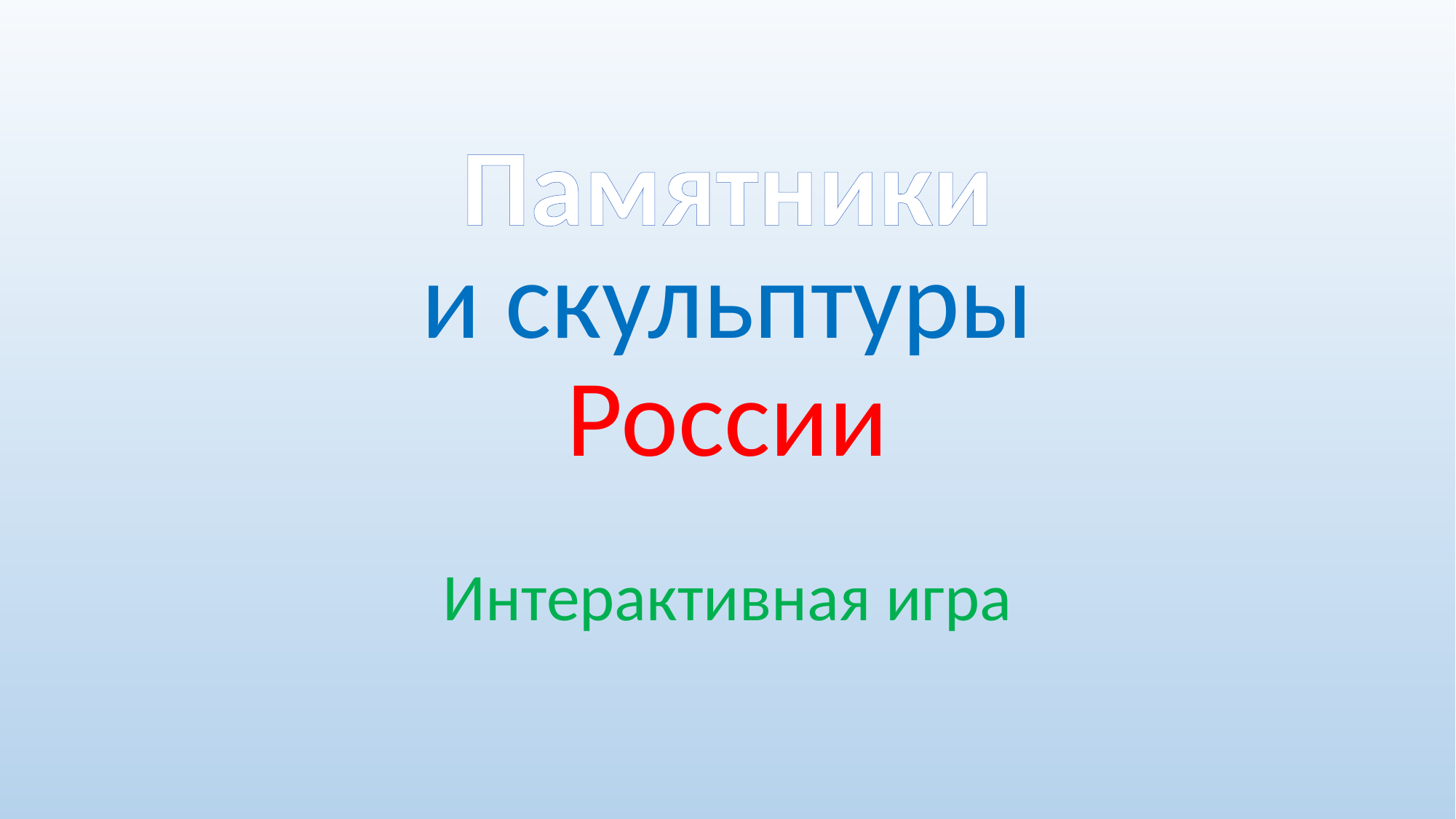

Памятники
# и скульптуры России
Интерактивная игра